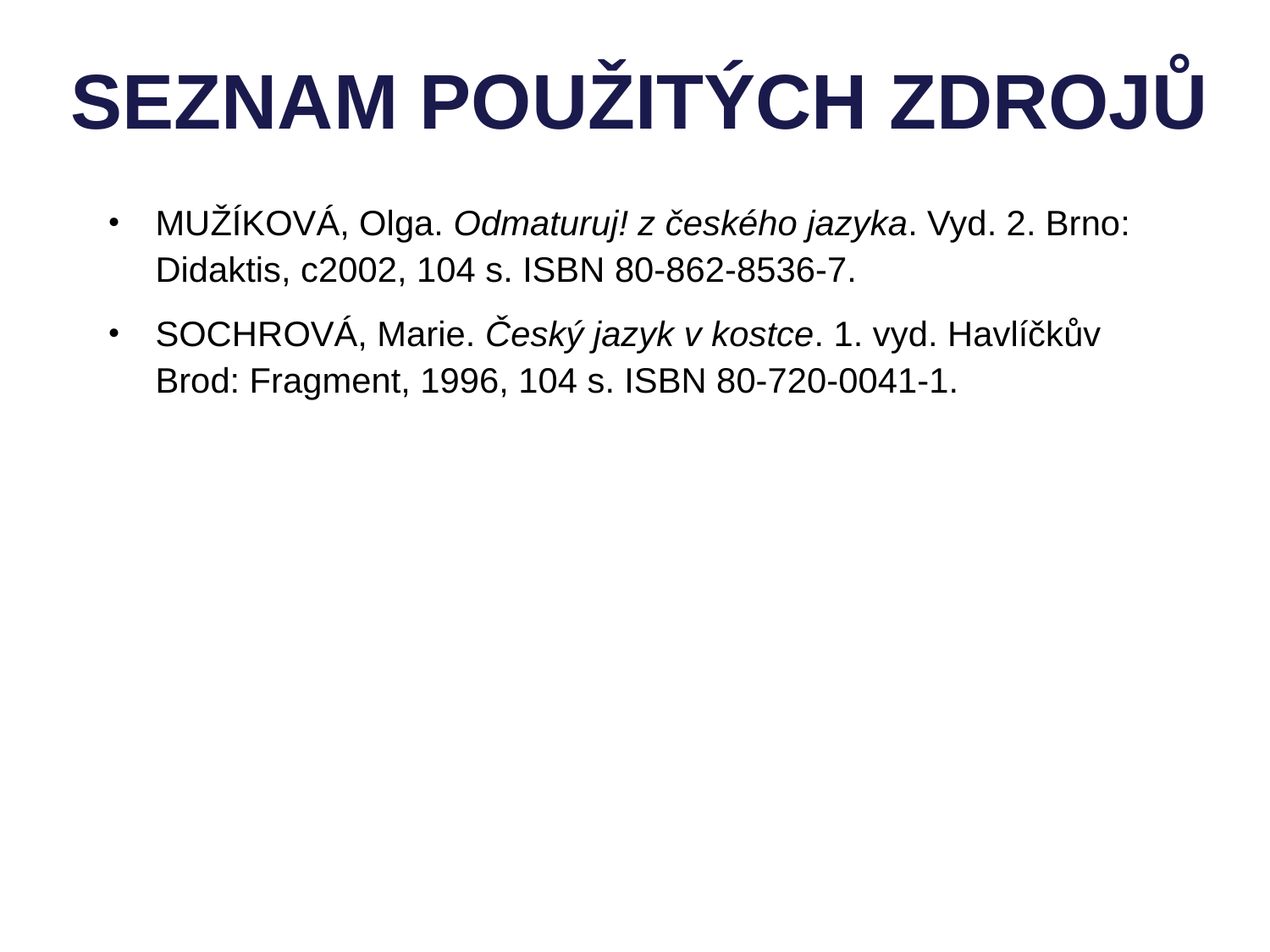

SEZNAM POUŽITÝCH ZDROJŮ
MUŽÍKOVÁ, Olga. Odmaturuj! z českého jazyka. Vyd. 2. Brno: Didaktis, c2002, 104 s. ISBN 80-862-8536-7.
SOCHROVÁ, Marie. Český jazyk v kostce. 1. vyd. Havlíčkův Brod: Fragment, 1996, 104 s. ISBN 80-720-0041-1.